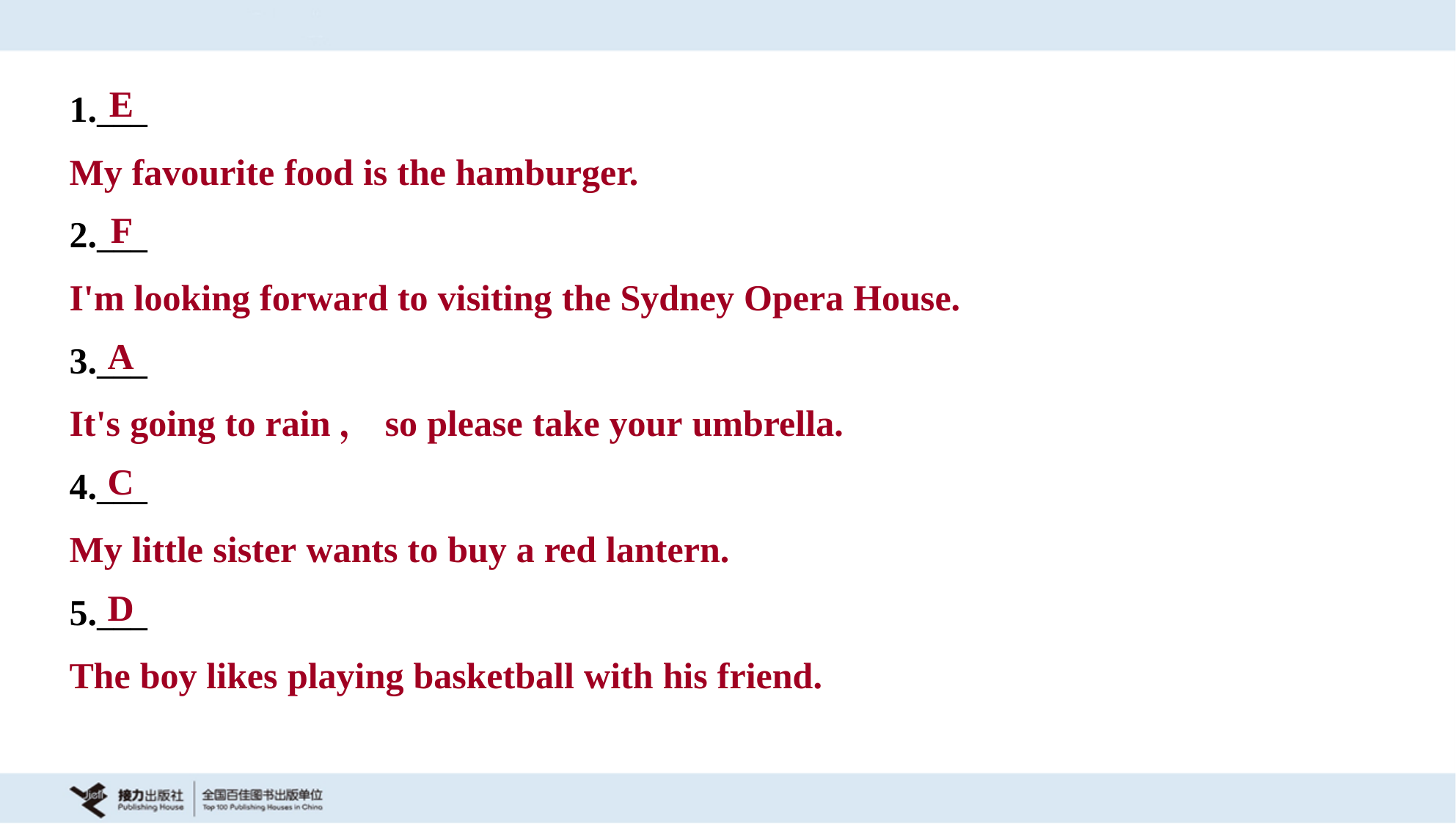

E
1.___
My favourite food is the hamburger.
F
2.___
I'm looking forward to visiting the Sydney Opera House.
A
3.___
It's going to rain，so please take your umbrella.
C
4.___
My little sister wants to buy a red lantern.
D
5.___
The boy likes playing basketball with his friend.